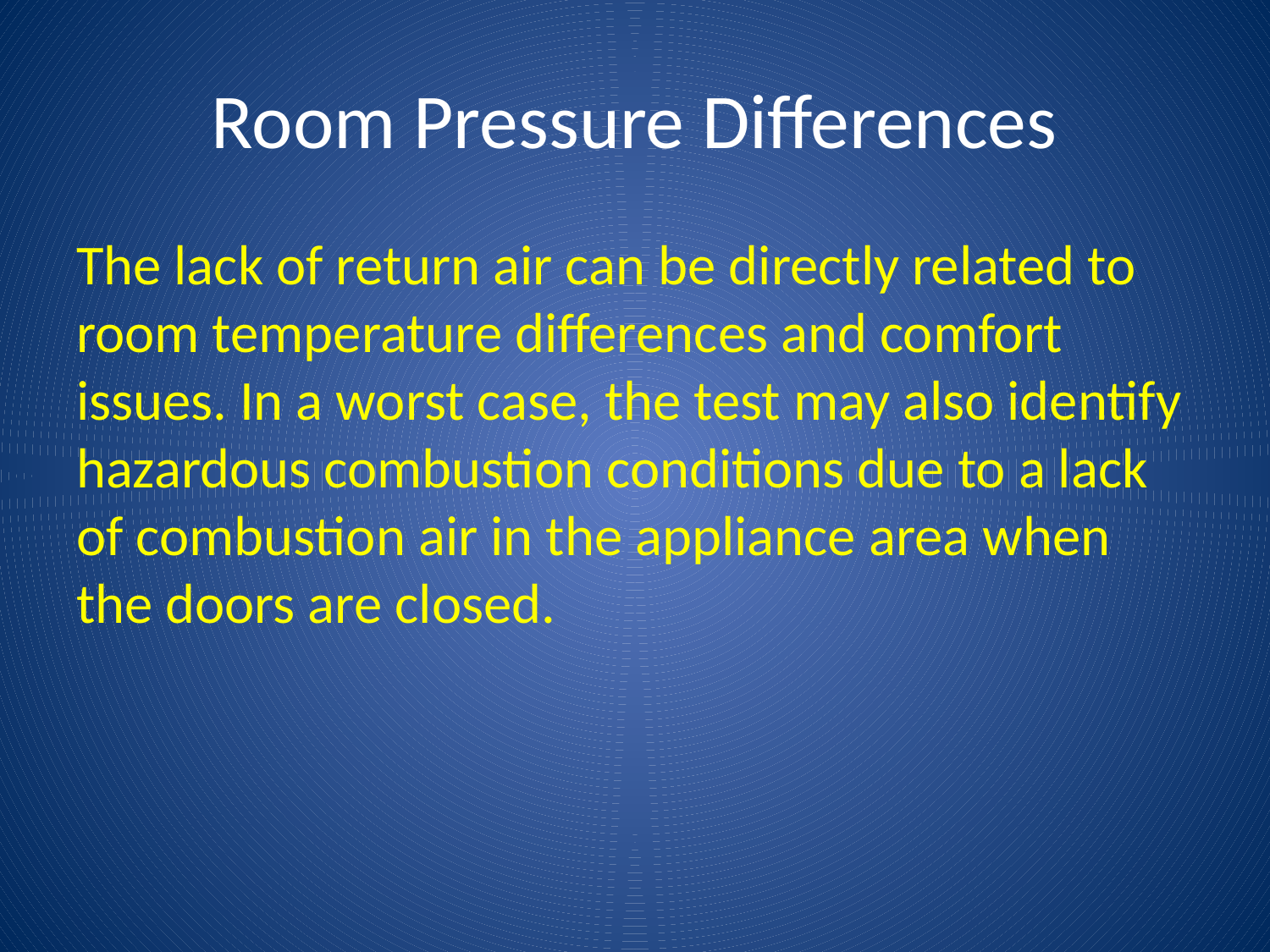

# Room Pressure Differences
The lack of return air can be directly related to room temperature differences and comfort issues. In a worst case, the test may also identify hazardous combustion conditions due to a lack of combustion air in the appliance area when the doors are closed.